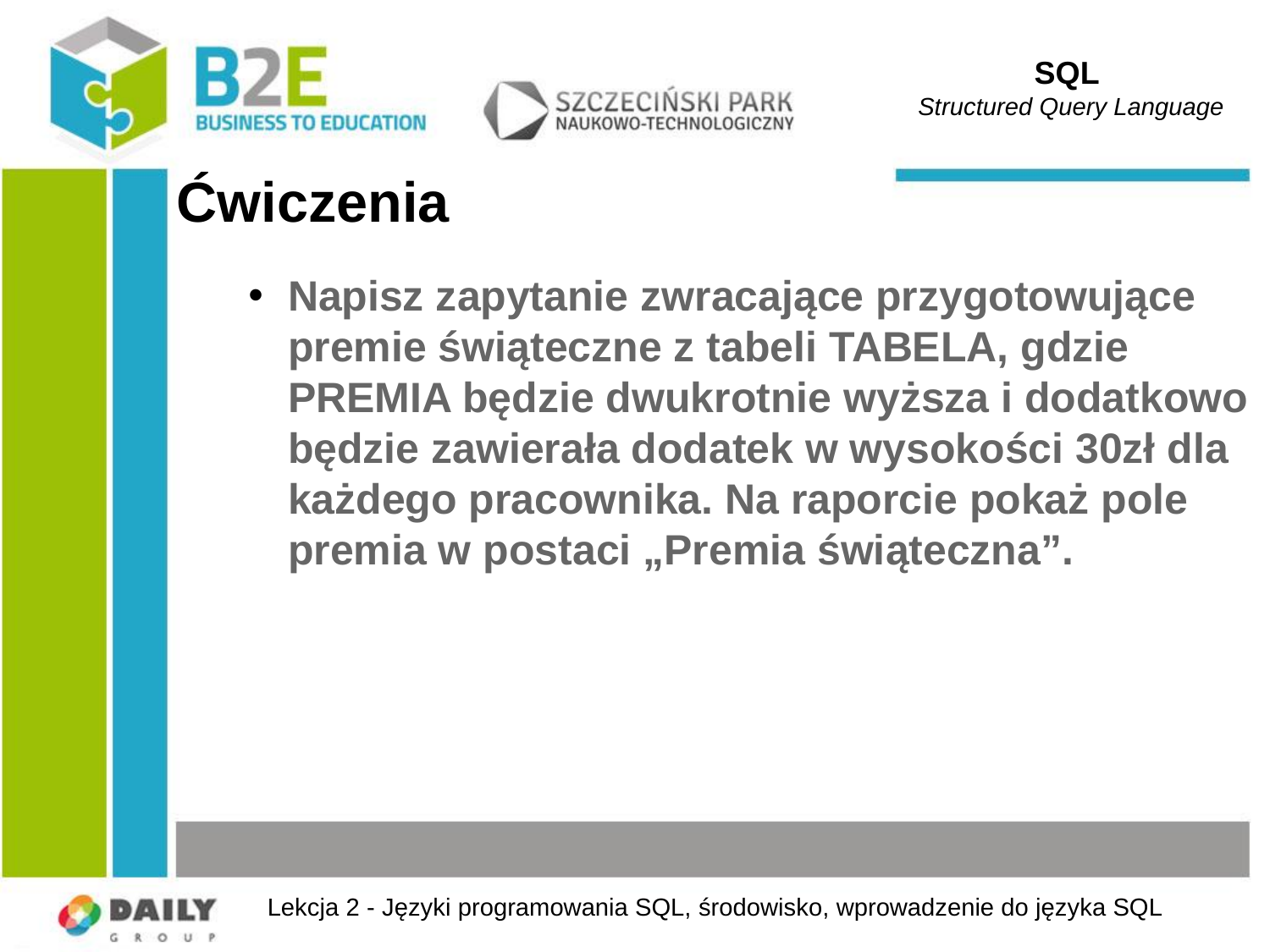

SQL
Structured Query Language
# Ćwiczenia
Napisz zapytanie zwracające przygotowujące premie świąteczne z tabeli TABELA, gdzie PREMIA będzie dwukrotnie wyższa i dodatkowo będzie zawierała dodatek w wysokości 30zł dla każdego pracownika. Na raporcie pokaż pole premia w postaci „Premia świąteczna”.
Lekcja 2 - Języki programowania SQL, środowisko, wprowadzenie do języka SQL